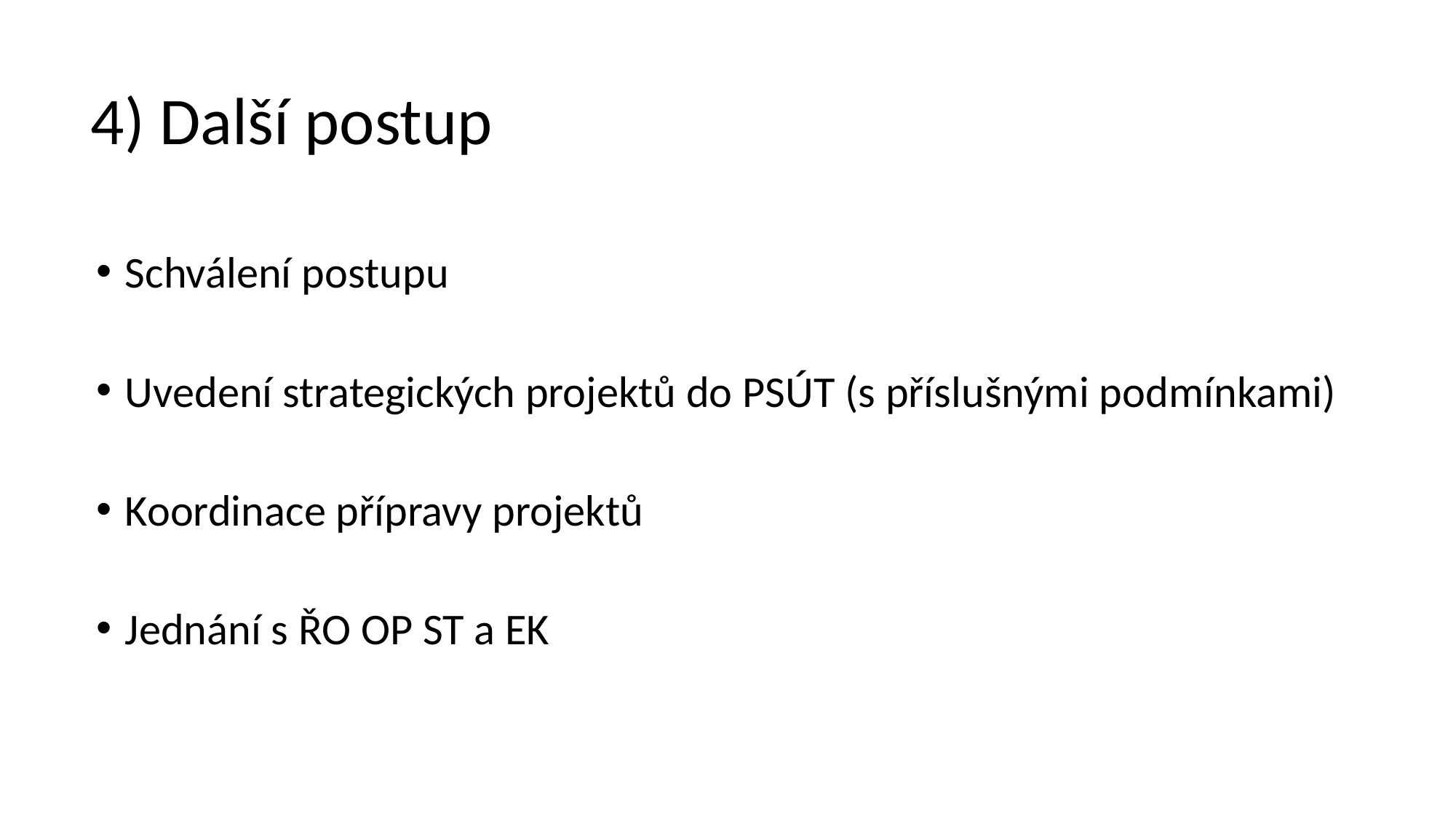

# 4) Další postup
Schválení postupu
Uvedení strategických projektů do PSÚT (s příslušnými podmínkami)
Koordinace přípravy projektů
Jednání s ŘO OP ST a EK